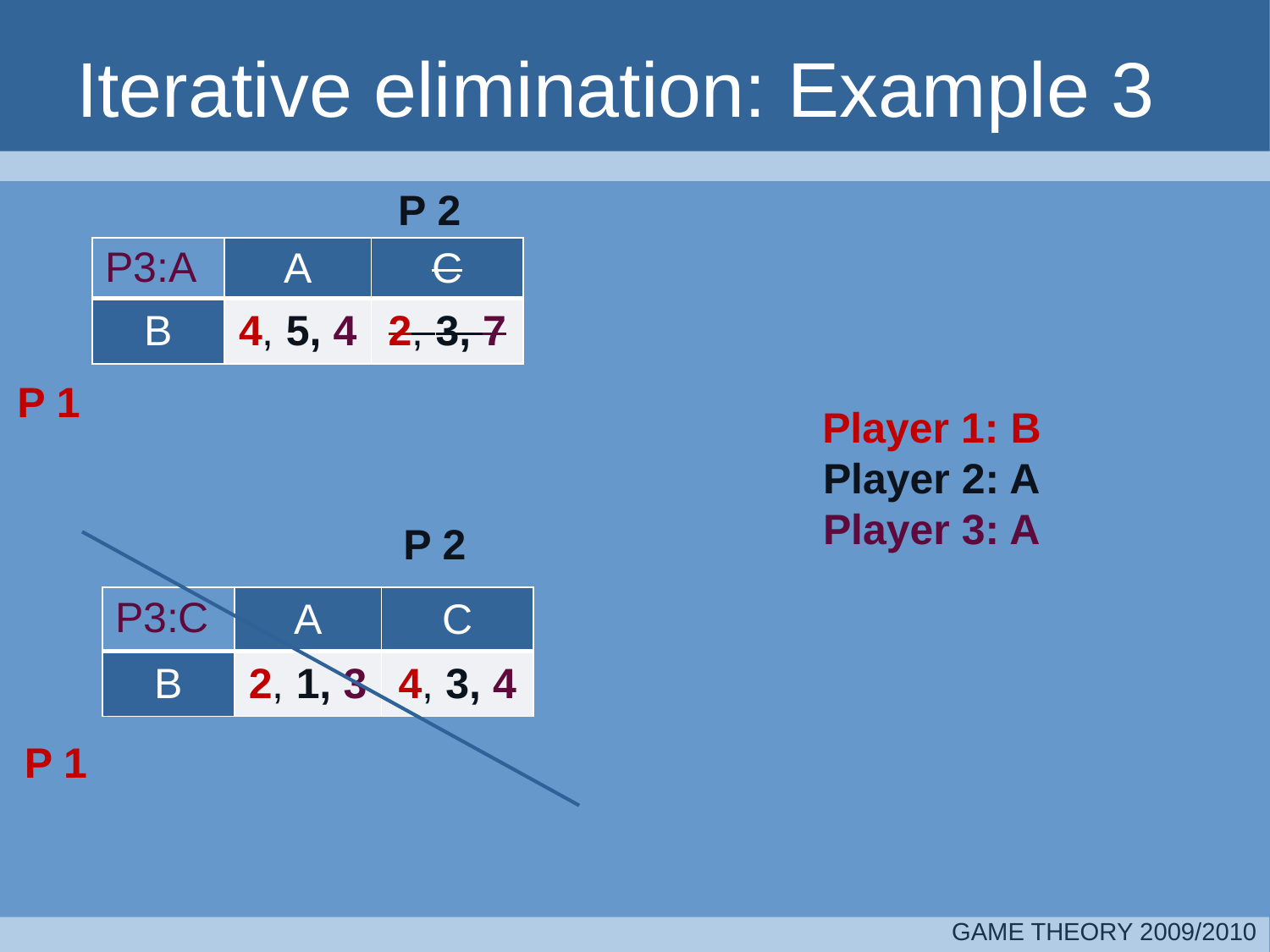

# Iterative elimination: Example 3
P 2
| P3:A | A | C |
| --- | --- | --- |
| B | 4, 5, 4 | 2, 3, 7 |
P 1
Player 1: B
Player 2: A
Player 3: A
P 2
| P3:C | A | C |
| --- | --- | --- |
| B | 2, 1, 3 | 4, 3, 4 |
P 1
GAME THEORY 2009/2010